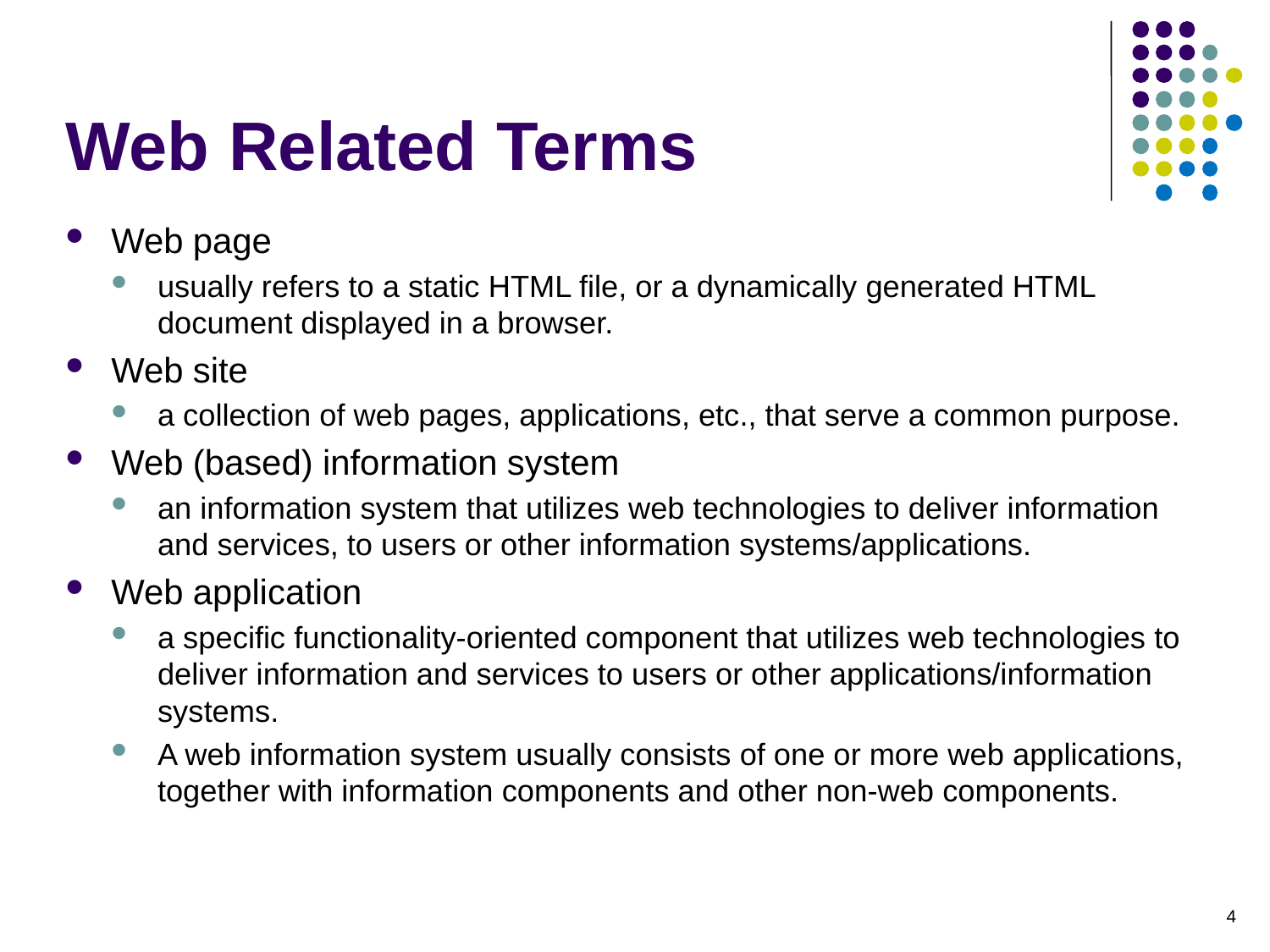

# Web Related Terms
Web page
usually refers to a static HTML file, or a dynamically generated HTML document displayed in a browser.
Web site
a collection of web pages, applications, etc., that serve a common purpose.
Web (based) information system
an information system that utilizes web technologies to deliver information and services, to users or other information systems/applications.
Web application
a specific functionality-oriented component that utilizes web technologies to deliver information and services to users or other applications/information systems.
A web information system usually consists of one or more web applications, together with information components and other non-web components.
4